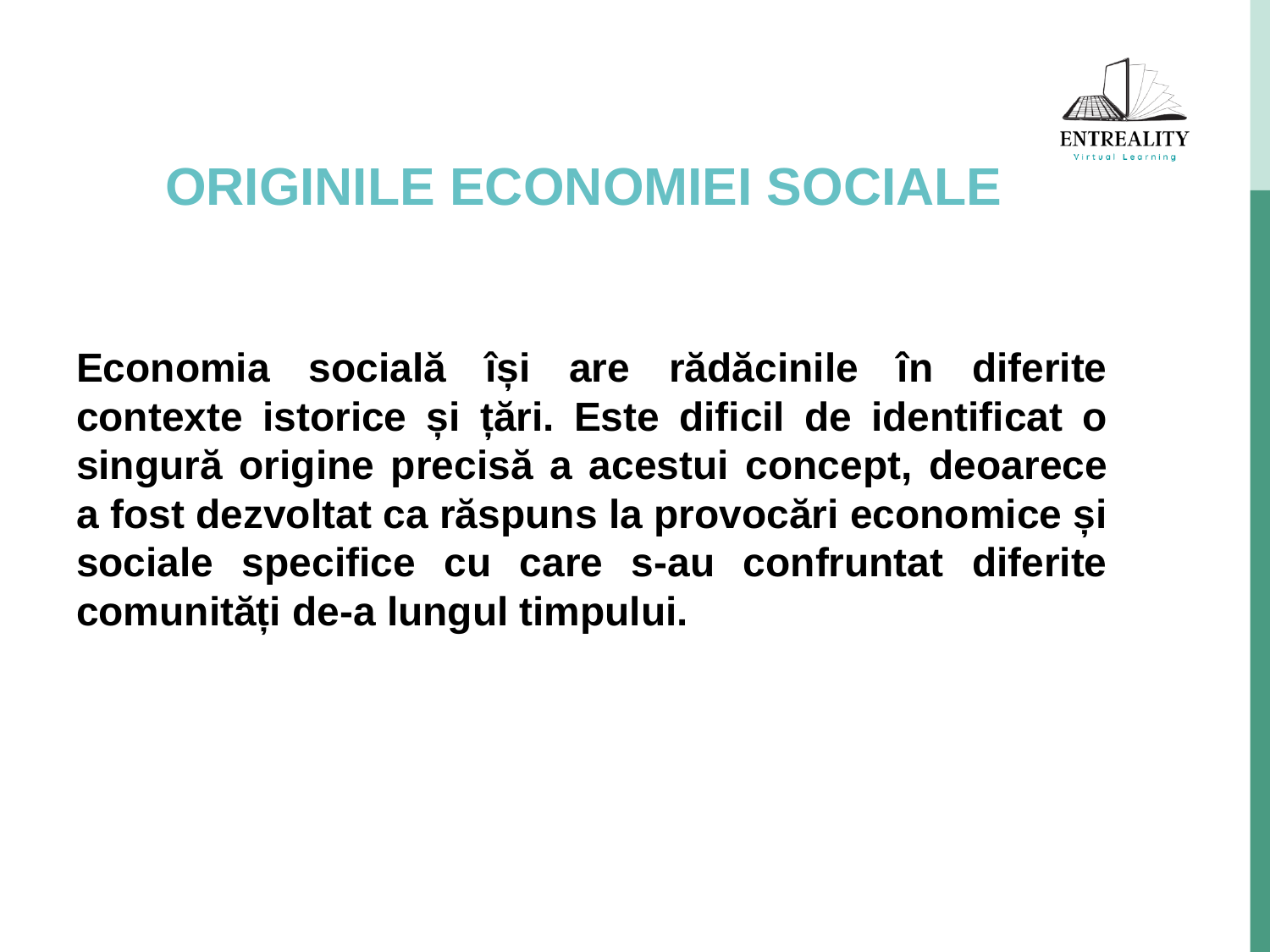

# ORIGINILE ECONOMIEI SOCIALE

Economia socială își are rădăcinile în diferite contexte istorice și țări. Este dificil de identificat o singură origine precisă a acestui concept, deoarece a fost dezvoltat ca răspuns la provocări economice și sociale specifice cu care s-au confruntat diferite comunități de-a lungul timpului.